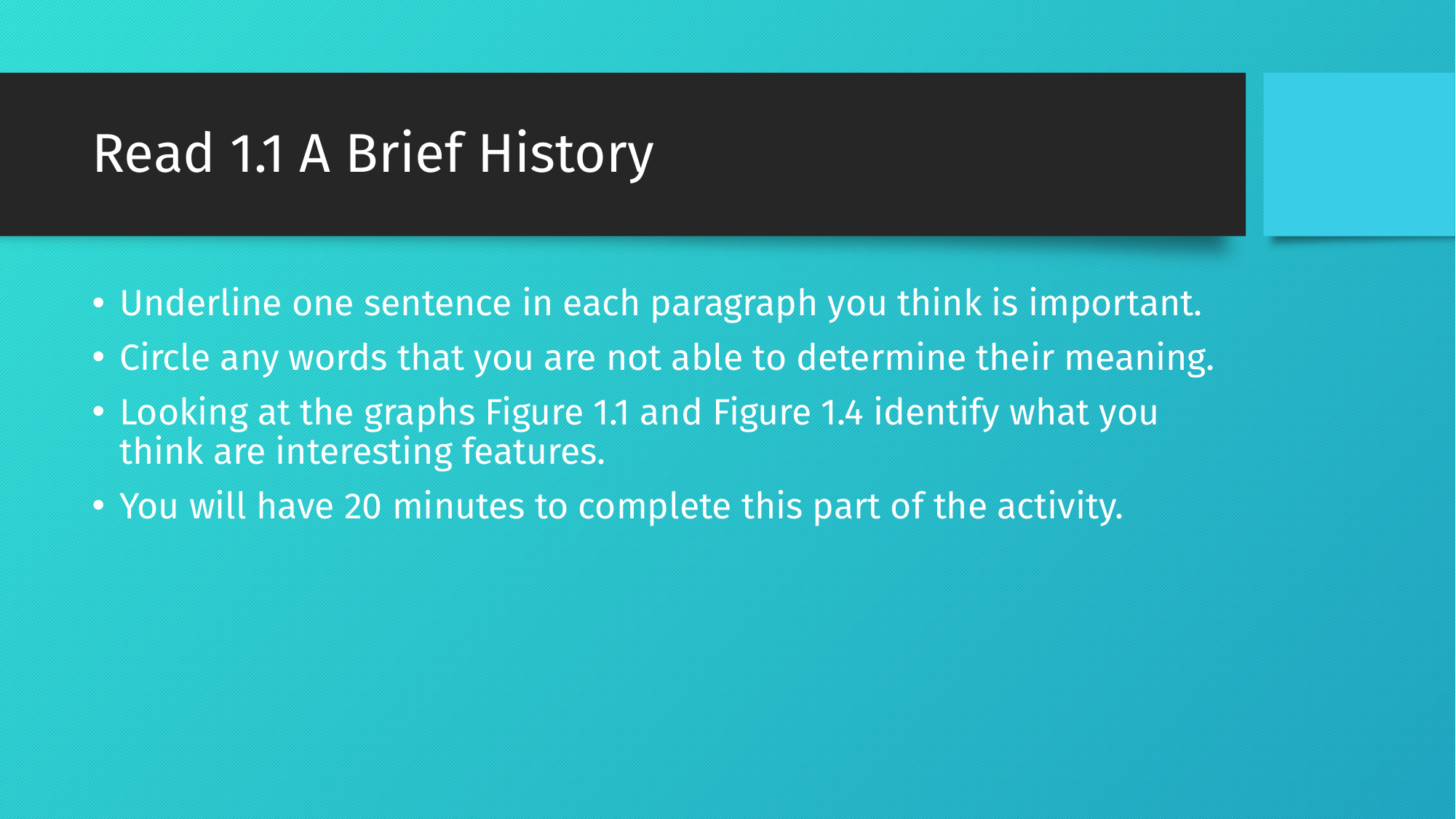

# Read 1.1 A Brief History
Underline one sentence in each paragraph you think is important.
Circle any words that you are not able to determine their meaning.
Looking at the graphs Figure 1.1 and Figure 1.4 identify what you think are interesting features.
You will have 20 minutes to complete this part of the activity.